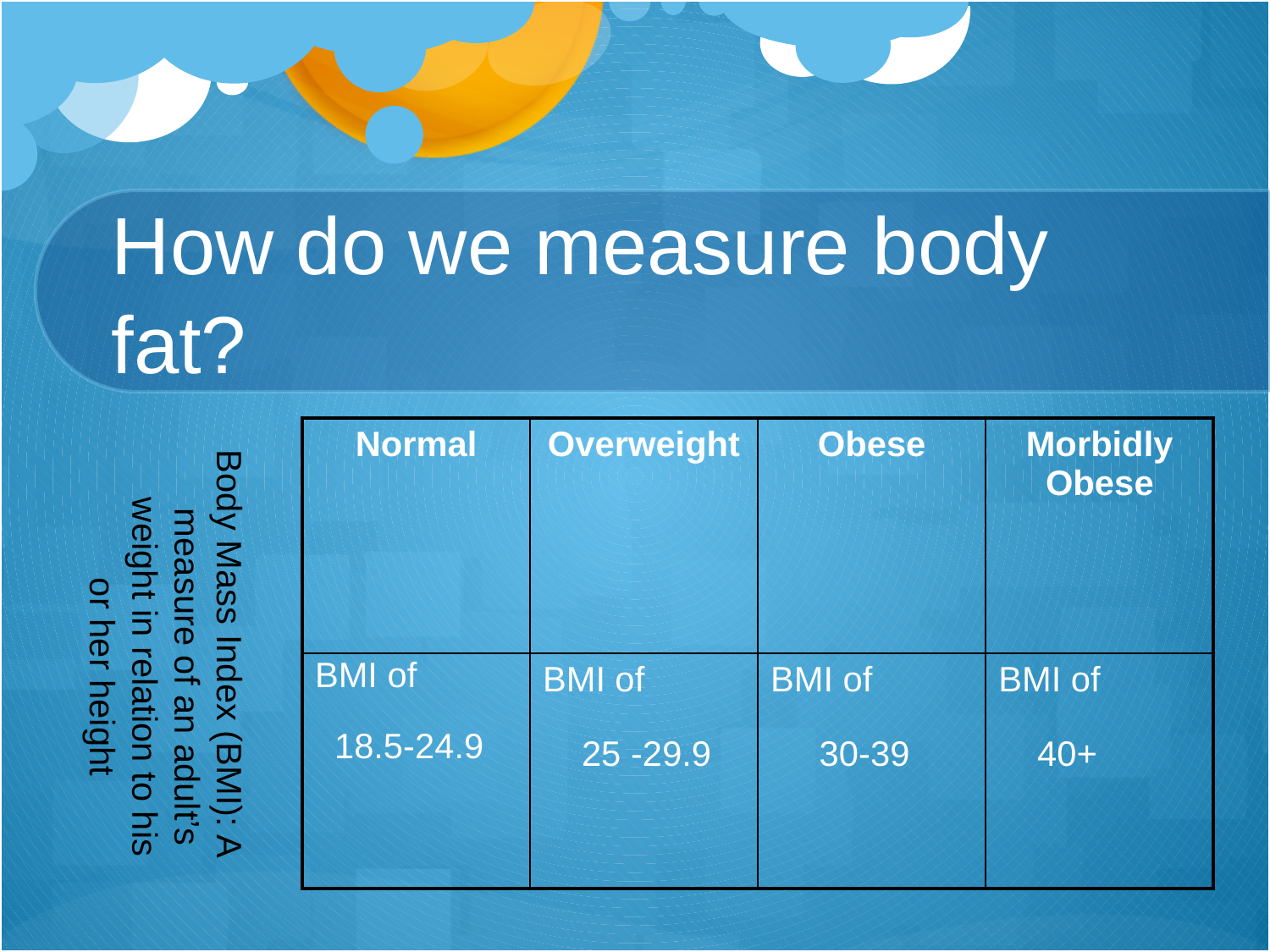

How do we measure body fat?
Body Mass Index (BMI): A measure of an adult’s weight in relation to his or her height

| Normal | Overweight | Obese | Morbidly Obese |
| --- | --- | --- | --- |
| BMI of 18.5-24.9 | BMI of 25 -29.9 | BMI of 30-39 | BMI of 40+ |